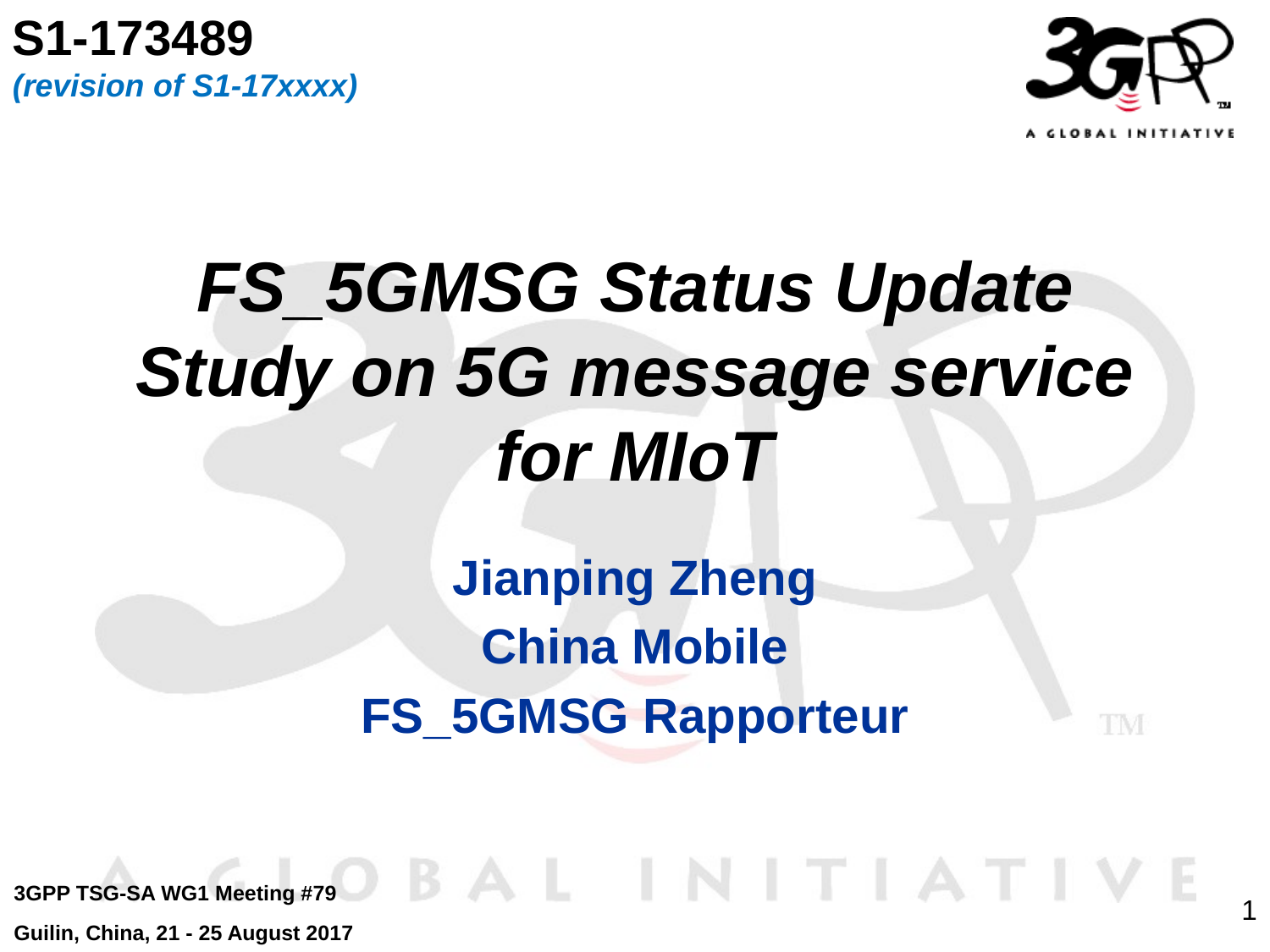

S1-173489
(revision of S1-17xxxx)
# FS_5GMSG Status Update Study on 5G message service for MIoT
Jianping Zheng
China Mobile
FS_5GMSG Rapporteur
3GPP TSG-SA WG1 Meeting #79
Guilin, China, 21 - 25 August 2017
1